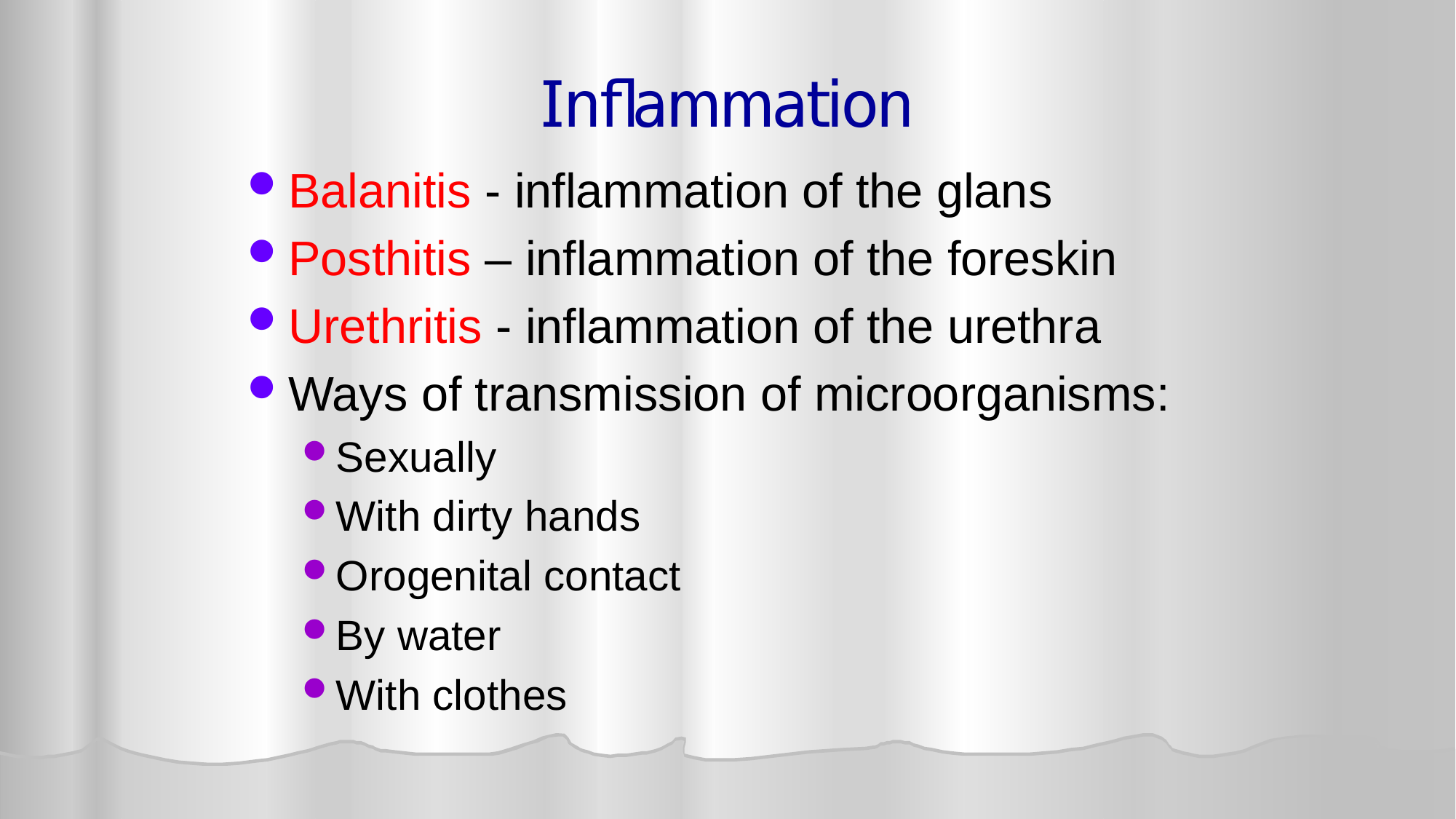

# Inflammation
Balanitis - inflammation of the glans
Posthitis – inflammation of the foreskin
Urethritis - inflammation of the urethra
Ways of transmission of microorganisms:
Sexually
With dirty hands
Orogenital contact
By water
With clothes